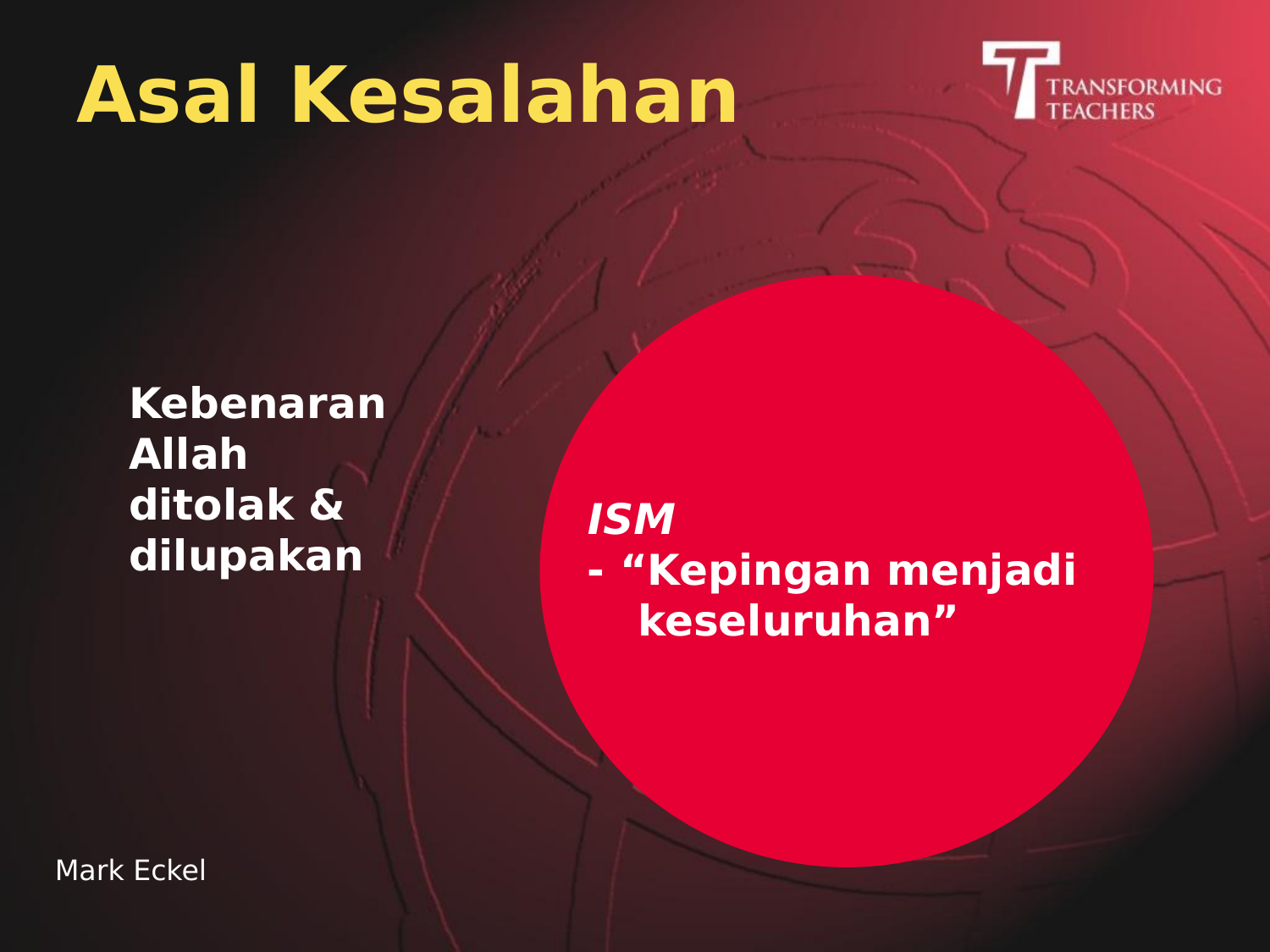

# Asal Kesalahan

Kebenaran Allah ditolak & dilupakan
ISM
- “Kepingan menjadi keseluruhan”
Mark Eckel